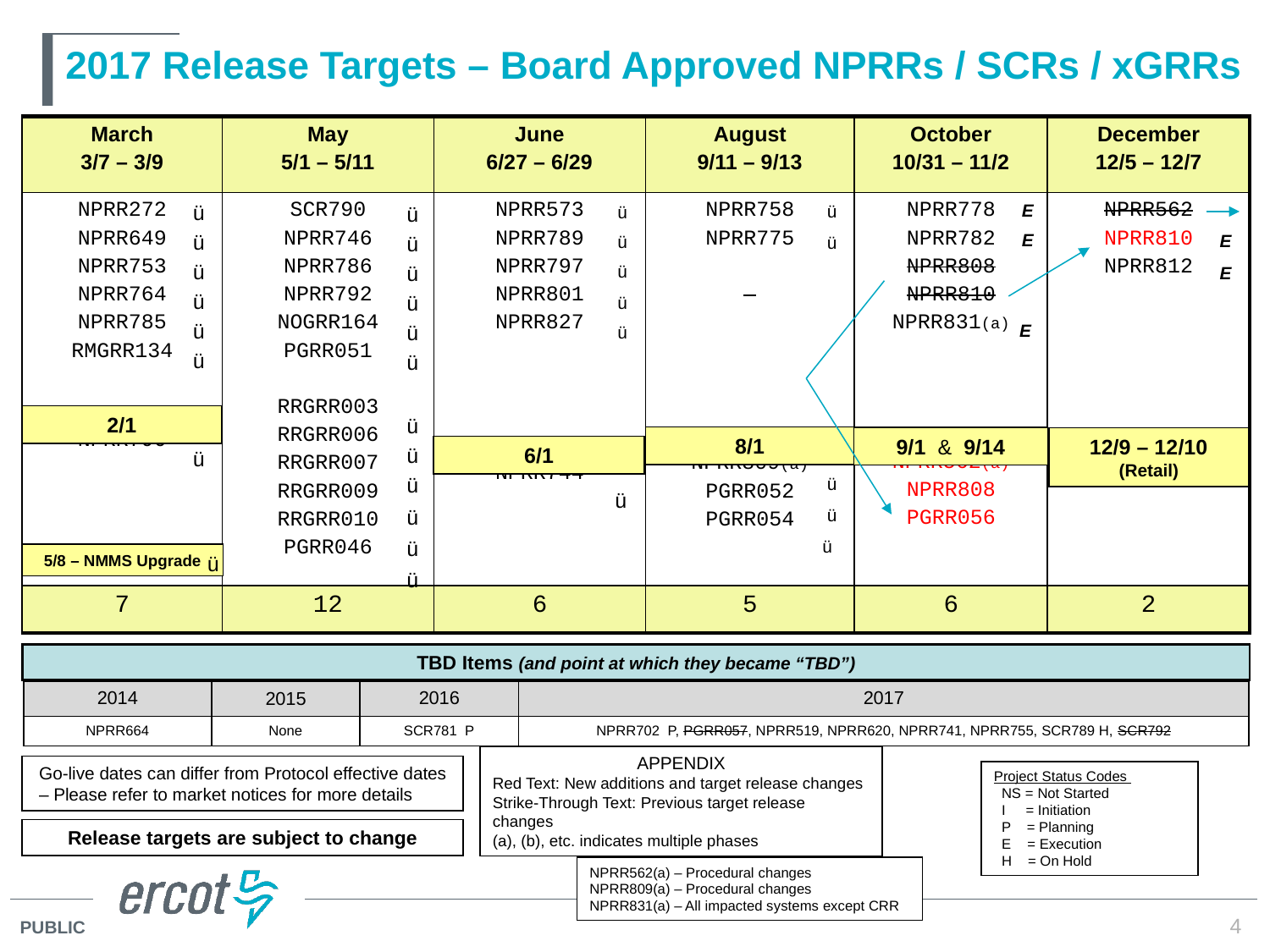

# 2017 Release Targets – Board Approved NPRRs / SCRs / xGRRs
| March 3/7 – 3/9 | May 5/1 – 5/11 | June 6/27 – 6/29 | August 9/11 – 9/13 | October 10/31 – 11/2 | December 12/5 – 12/7 |
| --- | --- | --- | --- | --- | --- |
| NPRR272 NPRR649 NPRR753 NPRR764 NPRR785 RMGRR134 NPRR790 | SCR790 NPRR746 NPRR786 NPRR792 NOGRR164 PGRR051 RRGRR003 RRGRR006 RRGRR007 RRGRR009 RRGRR010 PGRR046 | NPRR573 NPRR789 NPRR797 NPRR801 NPRR827 NPRR744 | NPRR758 NPRR775 NPRR809(a) PGRR052 PGRR054 | NPRR778 NPRR782 NPRR808 NPRR810 NPRR831(a) NPRR562(a) NPRR808 PGRR056 | NPRR562 NPRR810 NPRR812 |
| 7 | 12 | 6 | 5 | 6 | 2 |
ü

ü

ü

ü

ü

ü

ü

E

E

E

ü

ü

ü

ü

ü

E

E

ü

ü

ü

ü

ü

ü

ü

ü

ü

ü

ü

ü

ü

ü

ü

ü

ü
2/1
8/1
9/1  &  9/14
12/9 – 12/10 (Retail)
6/1
ü
5/8 – NMMS Upgrade
ü
TBD Items (and point at which they became “TBD”)
| 2014 | 2015 | 2016 | 2017 |
| --- | --- | --- | --- |
| NPRR664 | None | SCR781 P | NPRR702 P, PGRR057, NPRR519, NPRR620, NPRR741, NPRR755, SCR789 H, SCR792 |
APPENDIX
Red Text: New additions and target release changes
Strike-Through Text: Previous target release changes
(a), (b), etc. indicates multiple phases
Go-live dates can differ from Protocol effective dates – Please refer to market notices for more details
Project Status Codes
  NS = Not Started
  I     = Initiation
  P    = Planning
  E    = Execution
  H    = On Hold
Release targets are subject to change
NPRR562(a) – Procedural changes
NPRR809(a) – Procedural changes
NPRR831(a) – All impacted systems except CRR
4